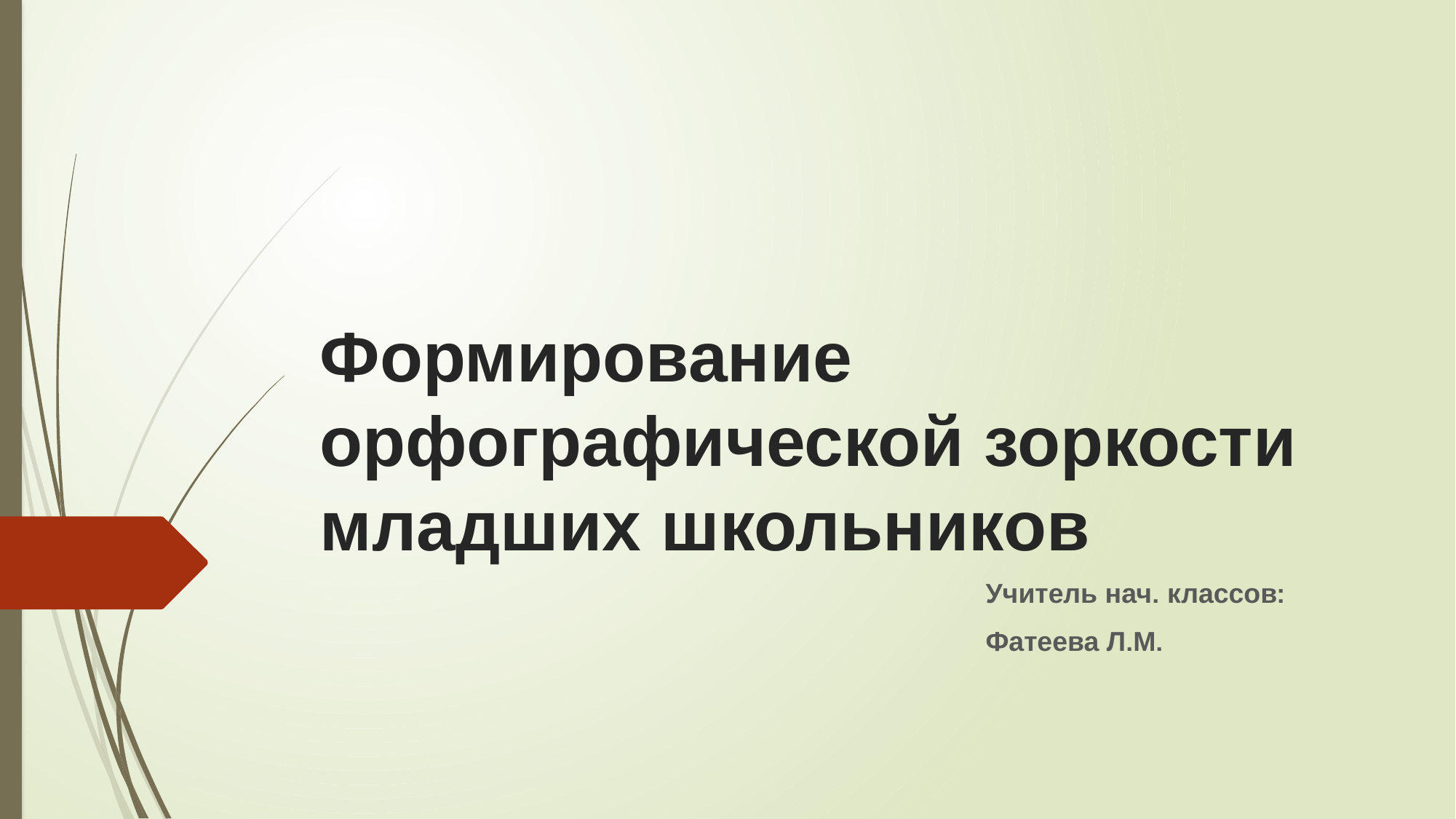

# Формирование орфографической зоркости младших школьников
Учитель нач. классов:
Фатеева Л.М.